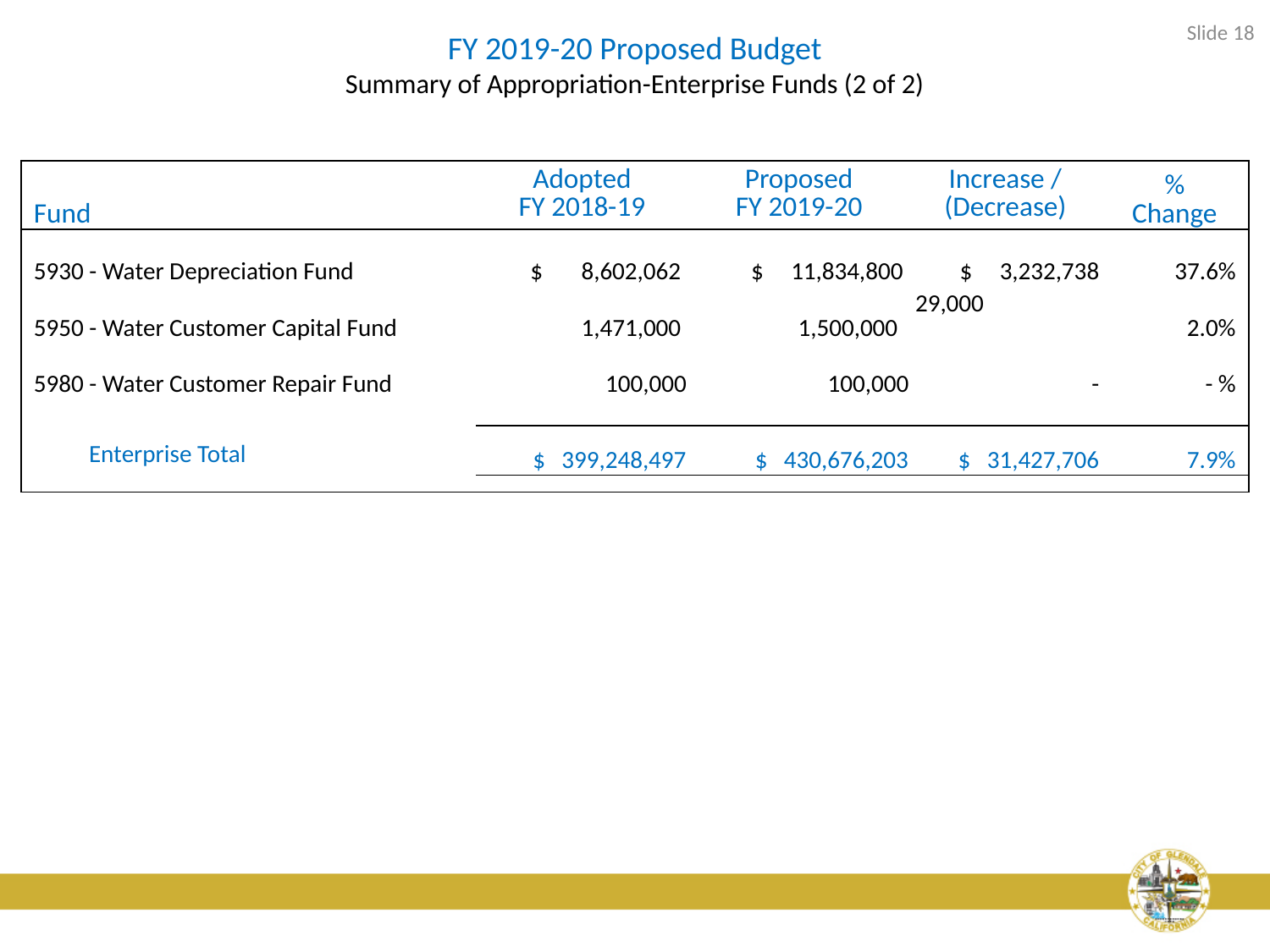

Slide 18
# FY 2019-20 Proposed Budget Summary of Appropriation-Enterprise Funds (2 of 2)
| Fund | Adopted FY 2018-19 | Proposed FY 2019-20 | Increase / (Decrease) | % Change |
| --- | --- | --- | --- | --- |
| 5930 - Water Depreciation Fund | $ 8,602,062 | $ 11,834,800 | $ 3,232,738 | 37.6% |
| 5950 - Water Customer Capital Fund | 1,471,000 | 1,500,000 | 29,000 | 2.0% |
| 5980 - Water Customer Repair Fund | 100,000 | 100,000 | - | - % |
|  |  |  |  |  |
| Enterprise Total | $ 399,248,497 | $ 430,676,203 | $ 31,427,706 | 7.9% |
|  |  |  |  |  |